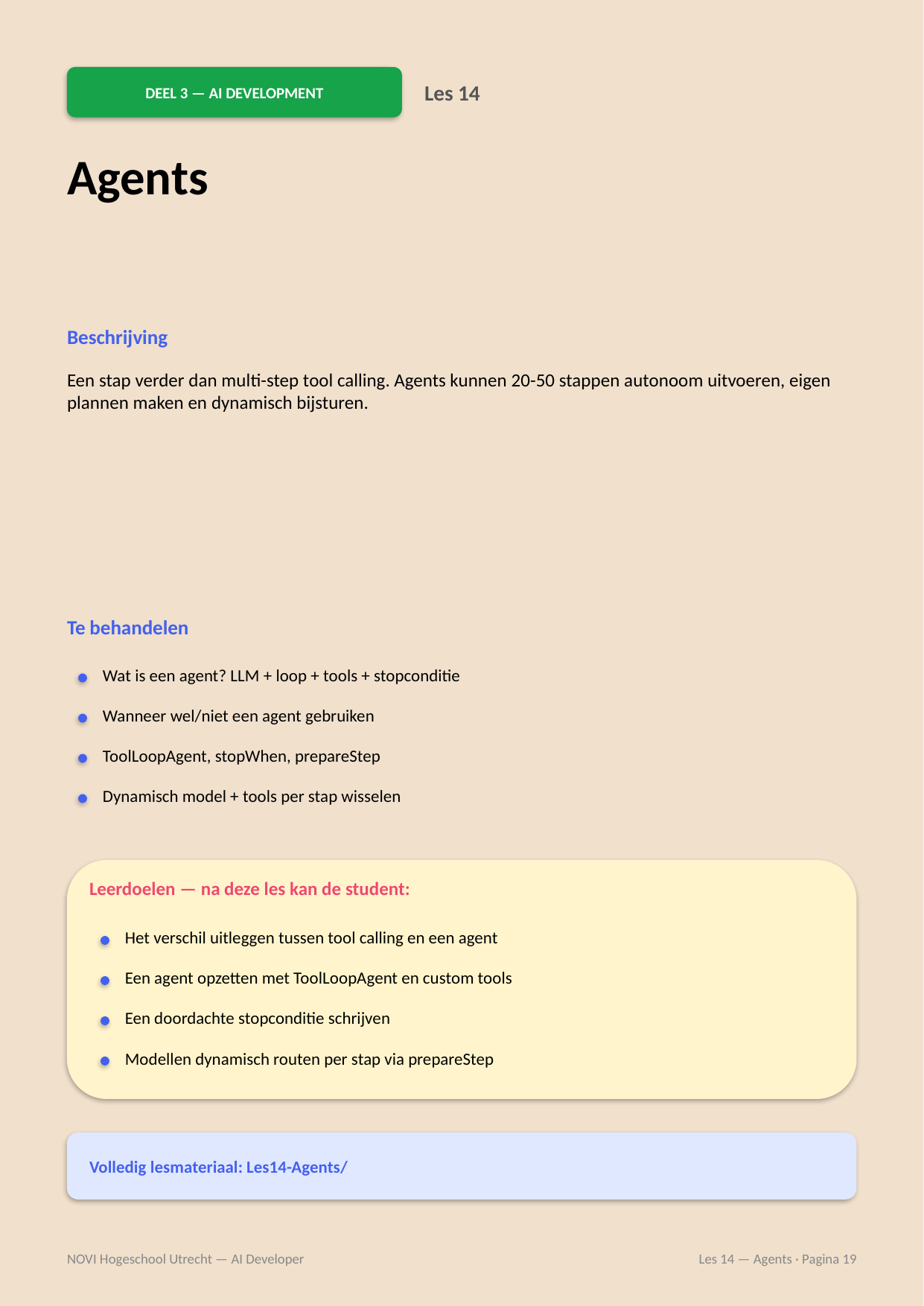

DEEL 3 — AI DEVELOPMENT
Les 14
Agents
Beschrijving
Een stap verder dan multi-step tool calling. Agents kunnen 20-50 stappen autonoom uitvoeren, eigen plannen maken en dynamisch bijsturen.
Te behandelen
Wat is een agent? LLM + loop + tools + stopconditie

Wanneer wel/niet een agent gebruiken

ToolLoopAgent, stopWhen, prepareStep

Dynamisch model + tools per stap wisselen

Leerdoelen — na deze les kan de student:
Het verschil uitleggen tussen tool calling en een agent

Een agent opzetten met ToolLoopAgent en custom tools

Een doordachte stopconditie schrijven

Modellen dynamisch routen per stap via prepareStep

Volledig lesmateriaal: Les14-Agents/
NOVI Hogeschool Utrecht — AI Developer
Les 14 — Agents · Pagina 19